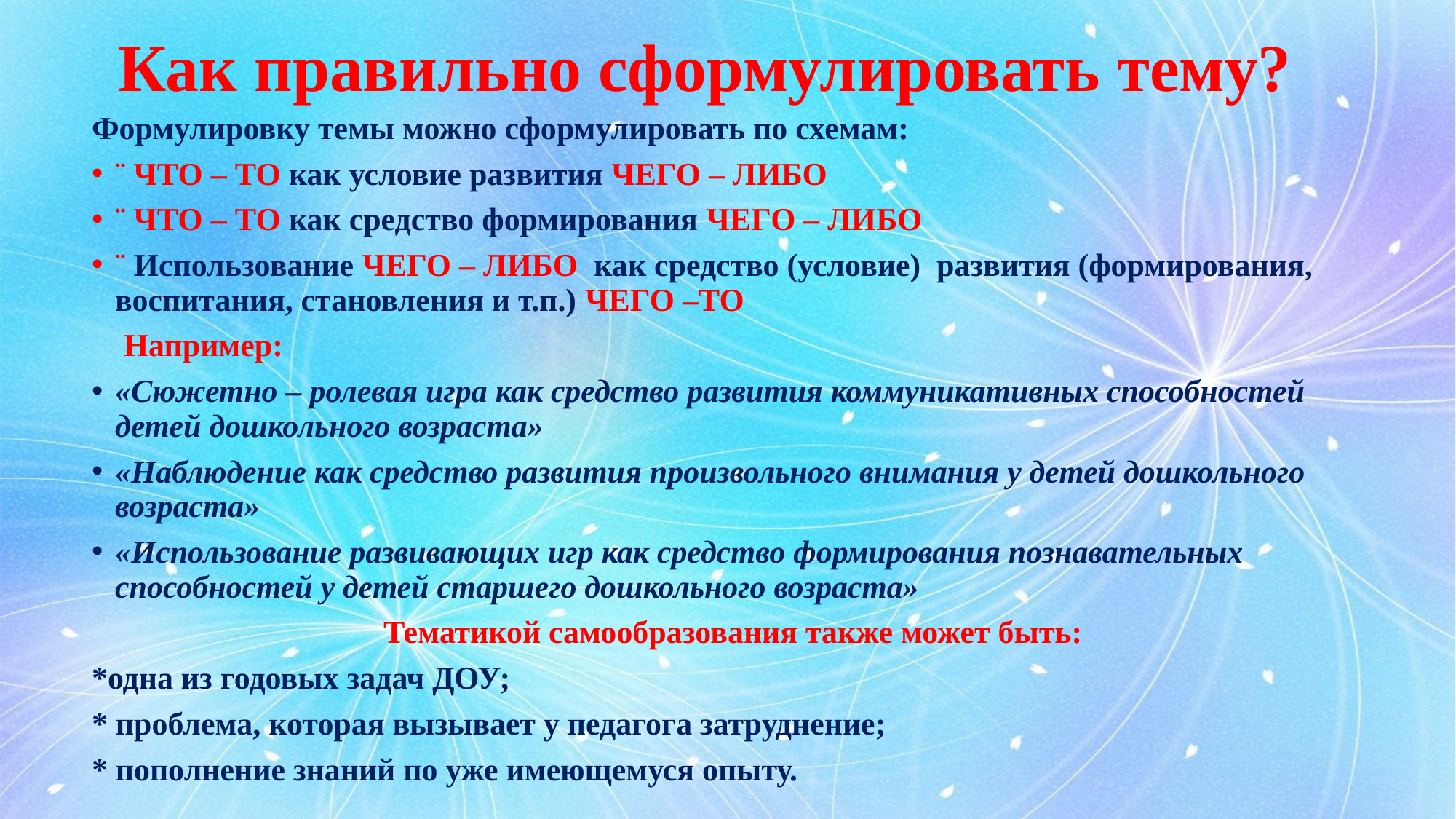

# Как правильно сформулировать тему?
Формулировку темы можно сформулировать по схемам:
¨ ЧТО – ТО как условие развития ЧЕГО – ЛИБО
¨ ЧТО – ТО как средство формирования ЧЕГО – ЛИБО
¨ Использование ЧЕГО – ЛИБО  как средство (условие)  развития (формирования, воспитания, становления и т.п.) ЧЕГО –ТО
    Например:
«Сюжетно – ролевая игра как средство развития коммуникативных способностей детей дошкольного возраста»
«Наблюдение как средство развития произвольного внимания у детей дошкольного возраста»
«Использование развивающих игр как средство формирования познавательных способностей у детей старшего дошкольного возраста»
Тематикой самообразования также может быть:
*одна из годовых задач ДОУ;
* проблема, которая вызывает у педагога затруднение;
* пополнение знаний по уже имеющемуся опыту.